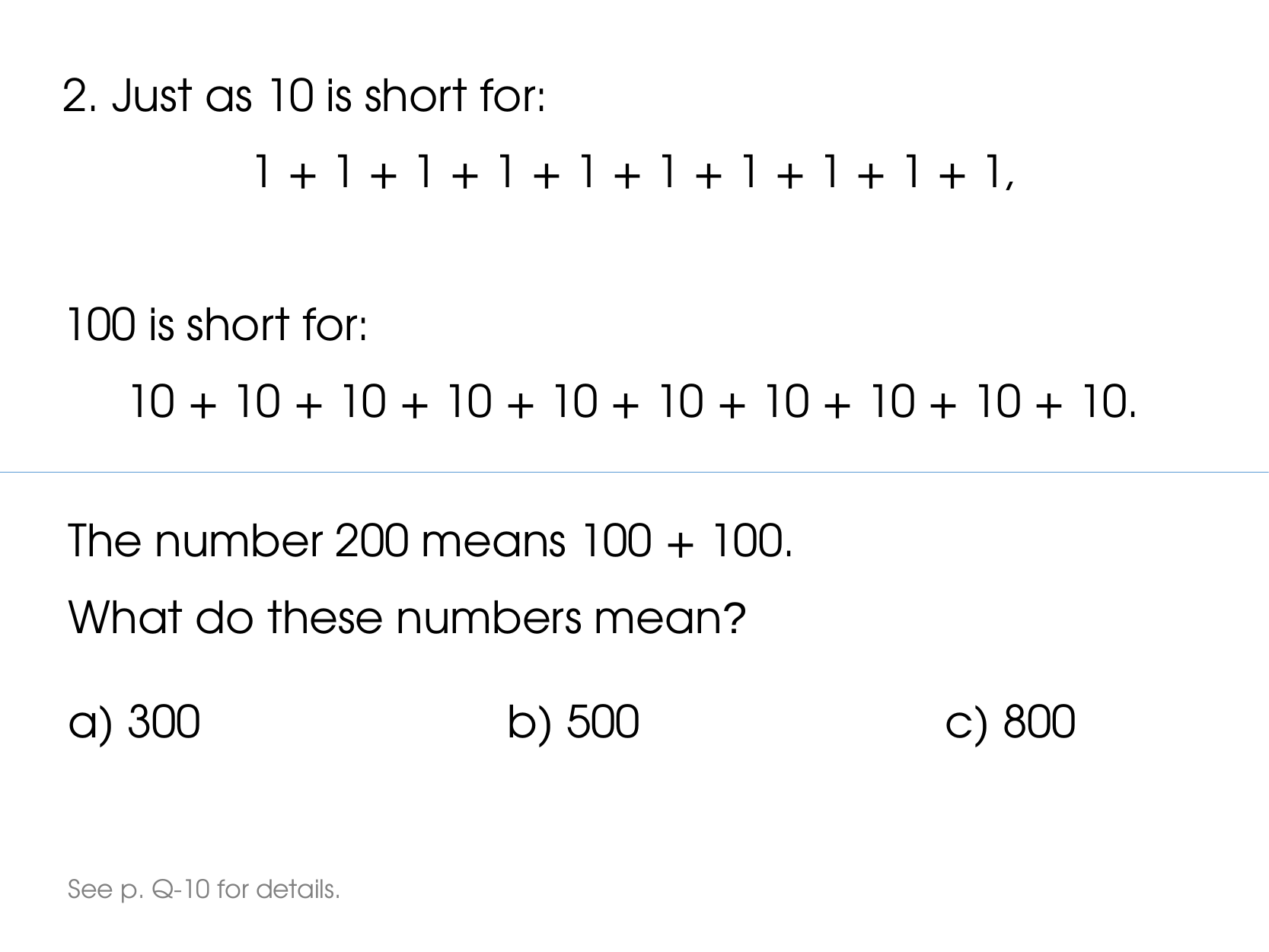

2. Just as 10 is short for:
1 + 1 + 1 + 1 + 1 + 1 + 1 + 1 + 1 + 1,

100 is short for:
10 + 10 + 10 + 10 + 10 + 10 + 10 + 10 + 10 + 10.
The number 200 means 100 + 100.
What do these numbers mean?
a) 300
b) 500
c) 800
See p. Q-10 for details.